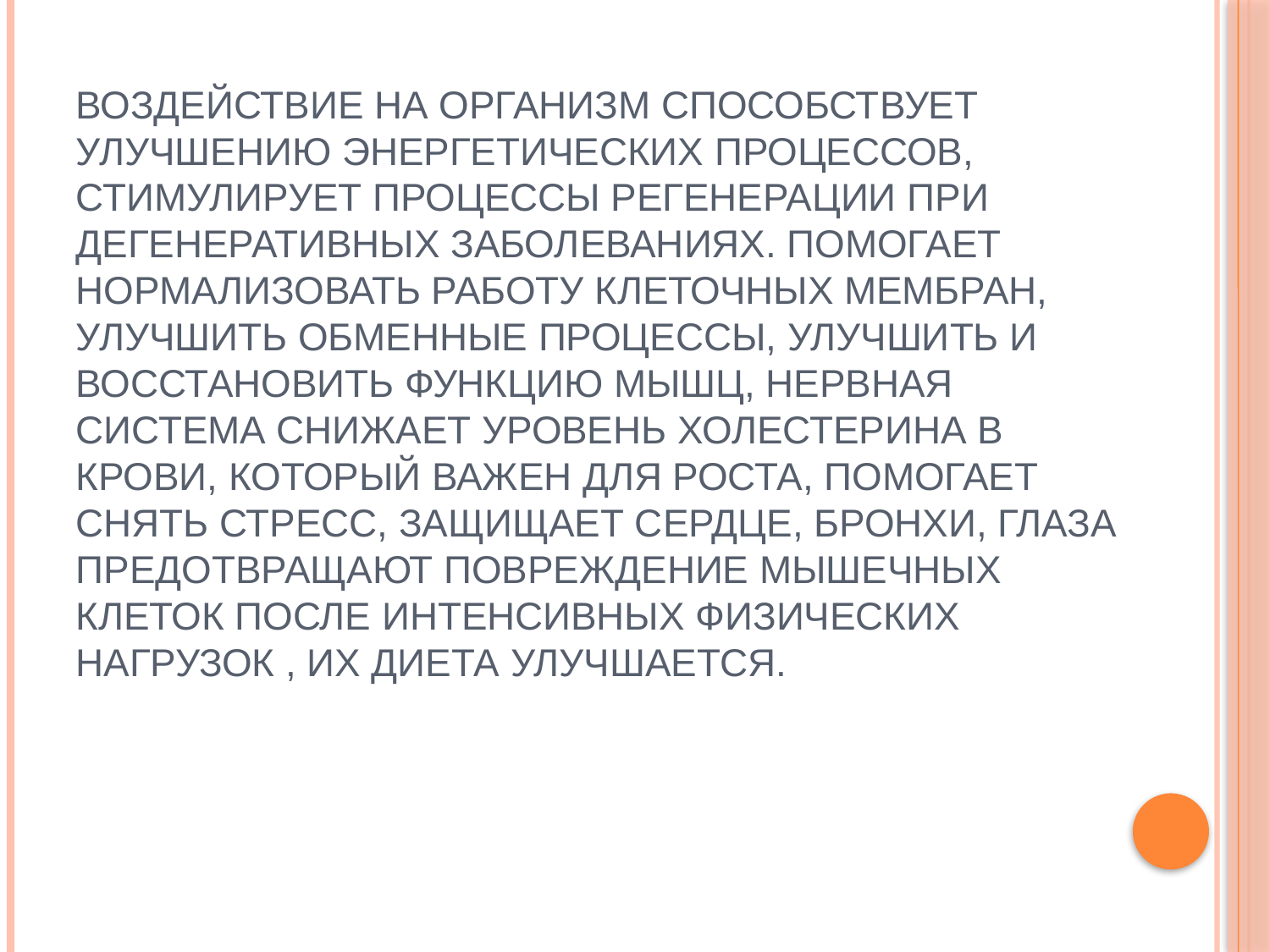

# Воздействие на организм способствует улучшению энергетических процессов, стимулирует процессы регенерации при дегенеративных заболеваниях. помогает нормализовать работу клеточных мембран, улучшить обменные процессы, улучшить и восстановить функцию мышц, нервная система снижает уровень холестерина в крови, который важен для роста, помогает снять стресс, защищает сердце, бронхи, глаза предотвращают повреждение мышечных клеток после интенсивных физических нагрузок , их диета улучшается.